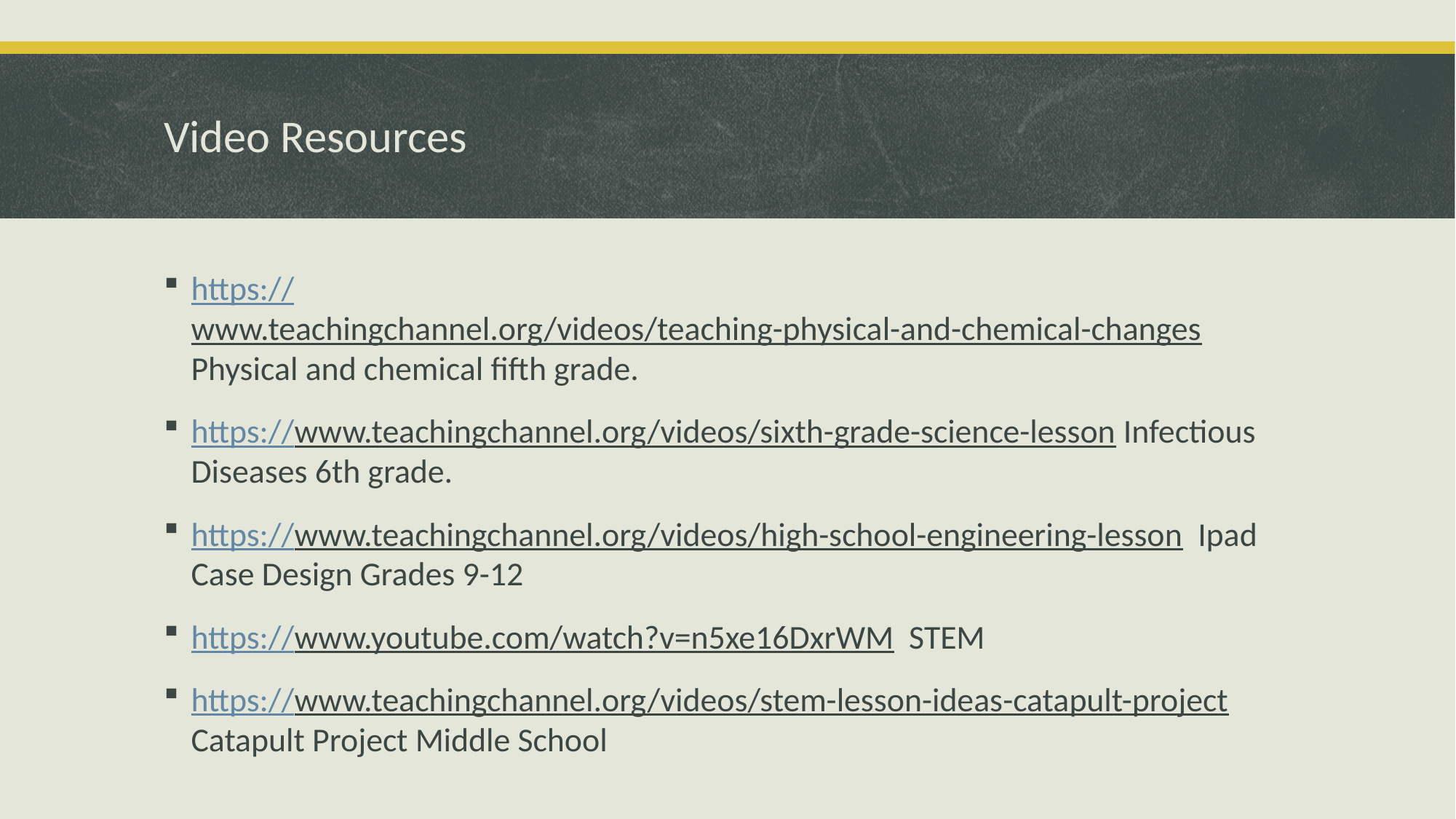

# Video Resources
https://www.teachingchannel.org/videos/teaching-physical-and-chemical-changes   Physical and chemical fifth grade.
https://www.teachingchannel.org/videos/sixth-grade-science-lesson Infectious Diseases 6th grade.
https://www.teachingchannel.org/videos/high-school-engineering-lesson  Ipad Case Design Grades 9-12
https://www.youtube.com/watch?v=n5xe16DxrWM  STEM
https://www.teachingchannel.org/videos/stem-lesson-ideas-catapult-project Catapult Project Middle School